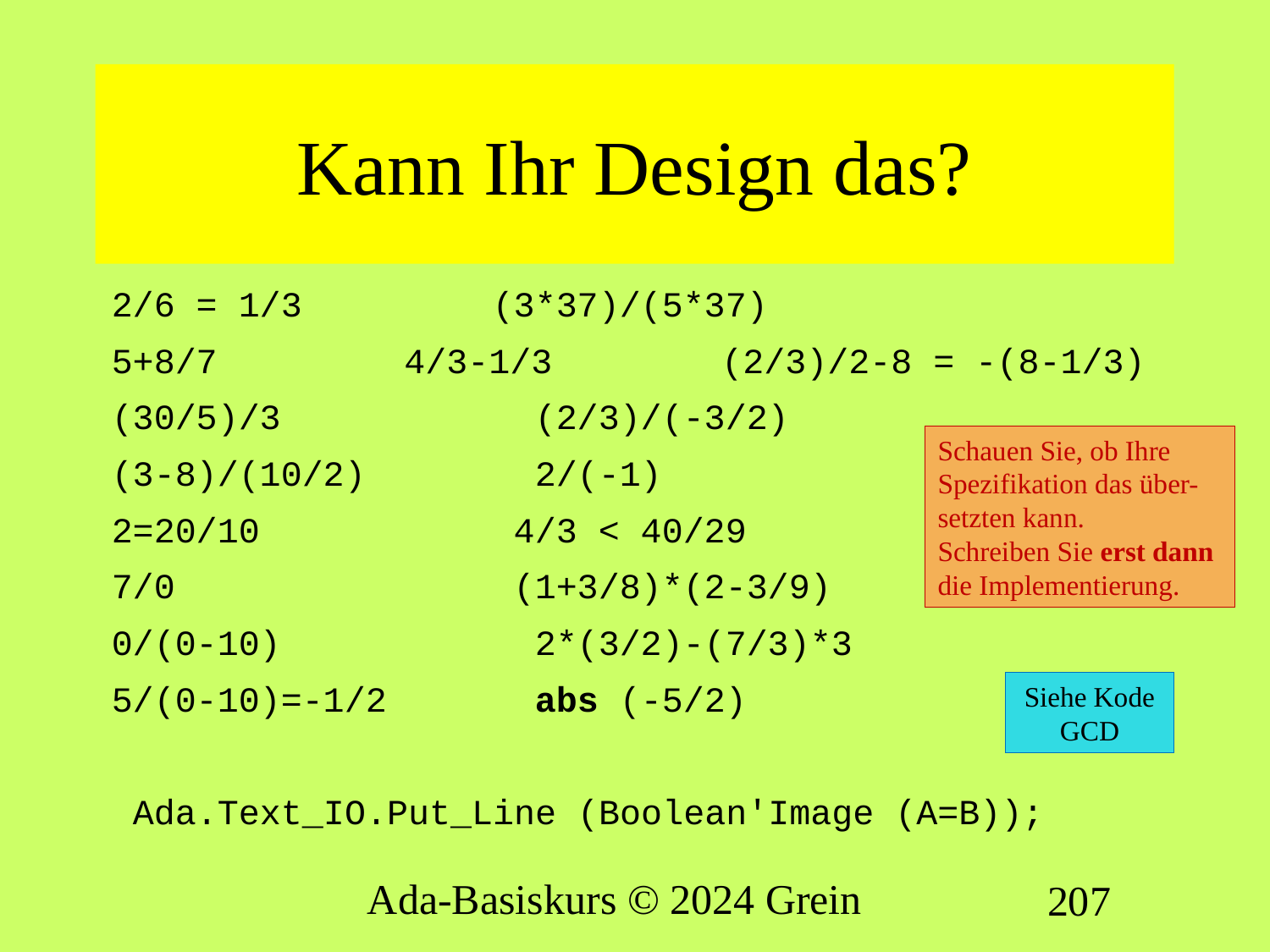

# Kann Ihr Design das?
2/6 = 1/3         (3*37)/(5*37)
5+8/7	        4/3-1/3        (2/3)/2-8 = -(8-1/3)
(30/5)/3            (2/3)/(-3/2)
(3-8)/(10/2)        2/(-1)
2=20/10            4/3 < 40/29
7/0                (1+3/8)*(2-3/9)
0/(0-10)            2*(3/2)-(7/3)*3
5/(0-10)=-1/2       abs (-5/2)

 Ada.Text_IO.Put_Line (Boolean'Image (A=B));
Schauen Sie, ob Ihre Spezifikation das über-setzten kann.
Schreiben Sie erst dann die Implementierung.
Siehe Kode GCD
Ada-Basiskurs © 2024 Grein
207